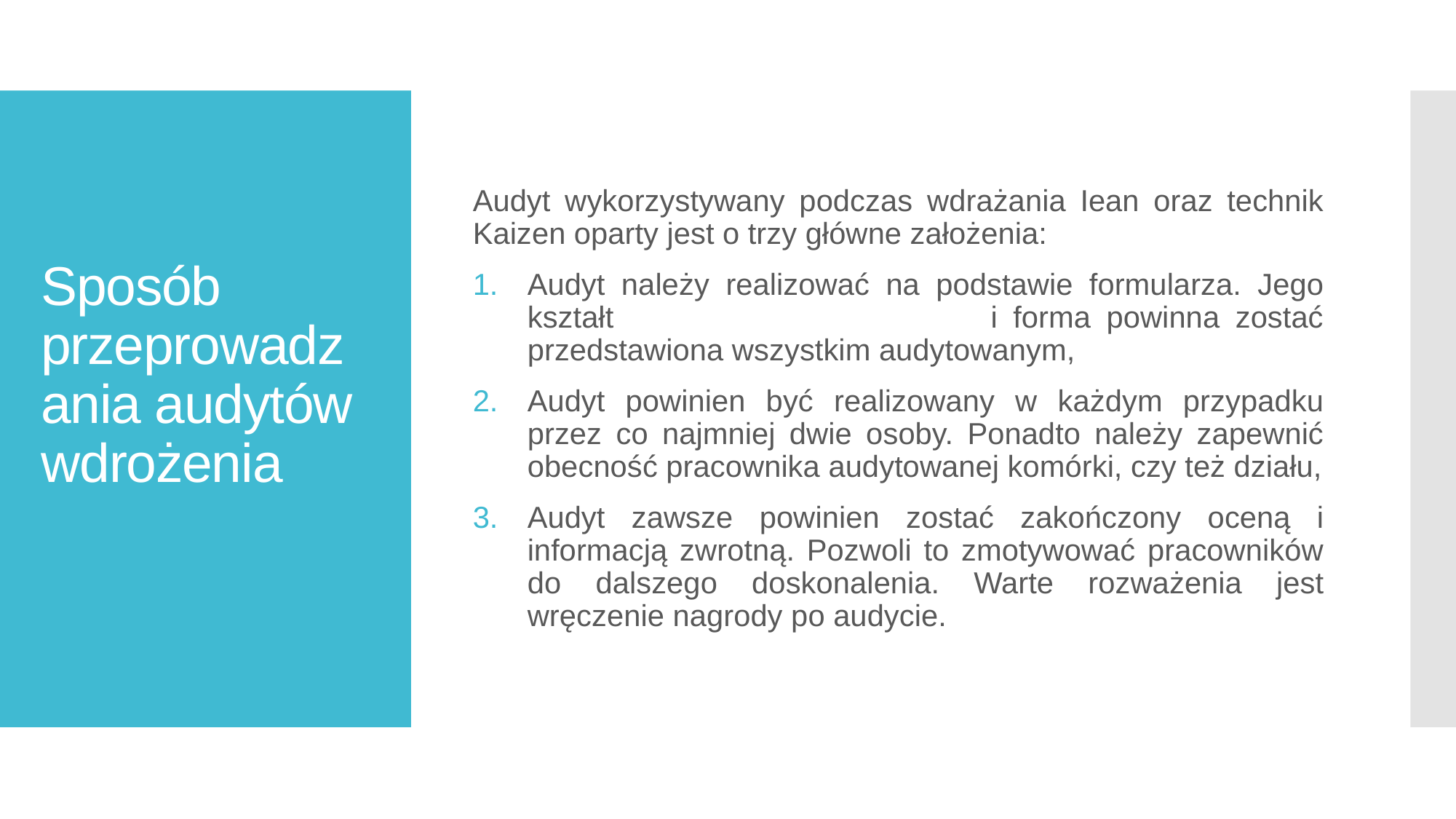

Audyt wykorzystywany podczas wdrażania Iean oraz technik Kaizen oparty jest o trzy główne założenia:
Audyt należy realizować na podstawie formularza. Jego kształt                        i forma powinna zostać przedstawiona wszystkim audytowanym,
Audyt powinien być realizowany w każdym przypadku przez co najmniej dwie osoby. Ponadto należy zapewnić obecność pracownika audytowanej komórki, czy też działu,
Audyt zawsze powinien zostać zakończony oceną i informacją zwrotną. Pozwoli to zmotywować pracowników do dalszego doskonalenia. Warte rozważenia jest wręczenie nagrody po audycie.
# Sposób przeprowadzania audytów wdrożenia